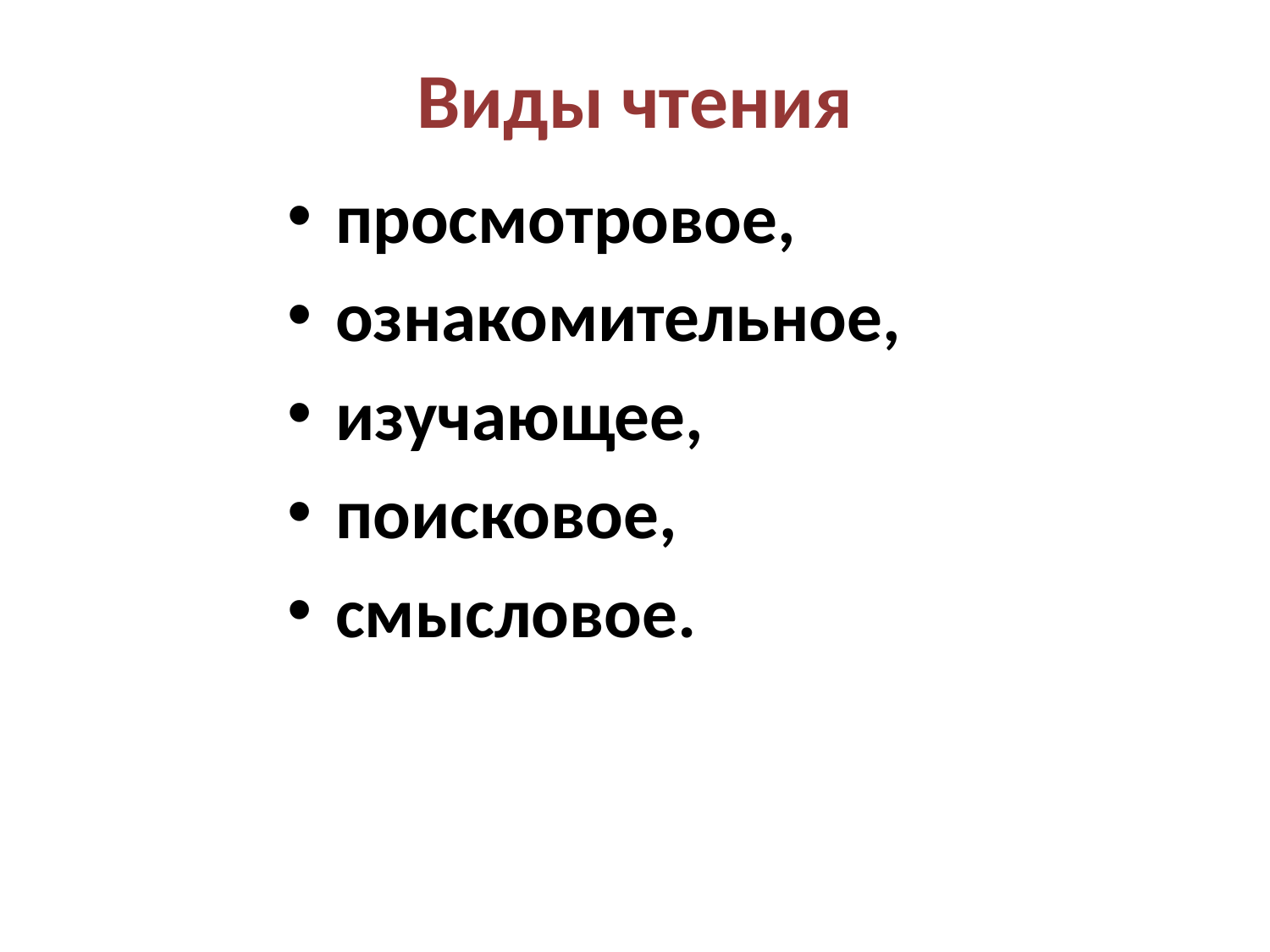

# Виды чтения
просмотровое,
ознакомительное,
изучающее,
поисковое,
смысловое.